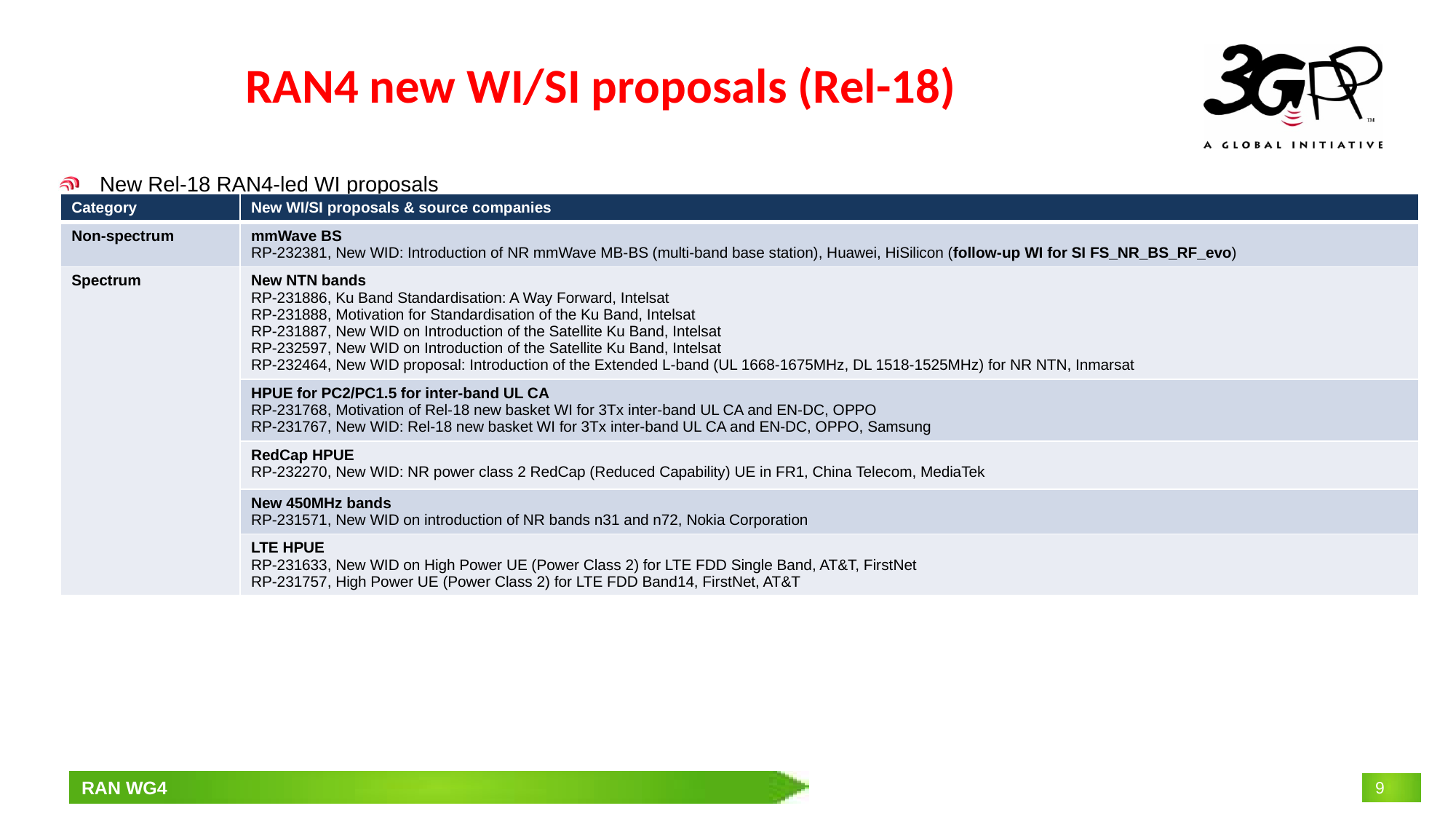

# RAN4 new WI/SI proposals (Rel-18)
New Rel-18 RAN4-led WI proposals
| Category | New WI/SI proposals & source companies |
| --- | --- |
| Non-spectrum | mmWave BS RP-232381, New WID: Introduction of NR mmWave MB-BS (multi-band base station), Huawei, HiSilicon (follow-up WI for SI FS\_NR\_BS\_RF\_evo) |
| Spectrum | New NTN bands RP-231886, Ku Band Standardisation: A Way Forward, Intelsat RP-231888, Motivation for Standardisation of the Ku Band, Intelsat RP-231887, New WID on Introduction of the Satellite Ku Band, Intelsat RP-232597, New WID on Introduction of the Satellite Ku Band, Intelsat RP-232464, New WID proposal: Introduction of the Extended L-band (UL 1668-1675MHz, DL 1518-1525MHz) for NR NTN, Inmarsat |
|  | HPUE for PC2/PC1.5 for inter-band UL CA RP-231768, Motivation of Rel-18 new basket WI for 3Tx inter-band UL CA and EN-DC, OPPO RP-231767, New WID: Rel-18 new basket WI for 3Tx inter-band UL CA and EN-DC, OPPO, Samsung |
|  | RedCap HPUE RP-232270, New WID: NR power class 2 RedCap (Reduced Capability) UE in FR1, China Telecom, MediaTek |
|  | New 450MHz bands RP-231571, New WID on introduction of NR bands n31 and n72, Nokia Corporation |
|  | LTE HPUE RP-231633, New WID on High Power UE (Power Class 2) for LTE FDD Single Band, AT&T, FirstNet RP-231757, High Power UE (Power Class 2) for LTE FDD Band14, FirstNet, AT&T |